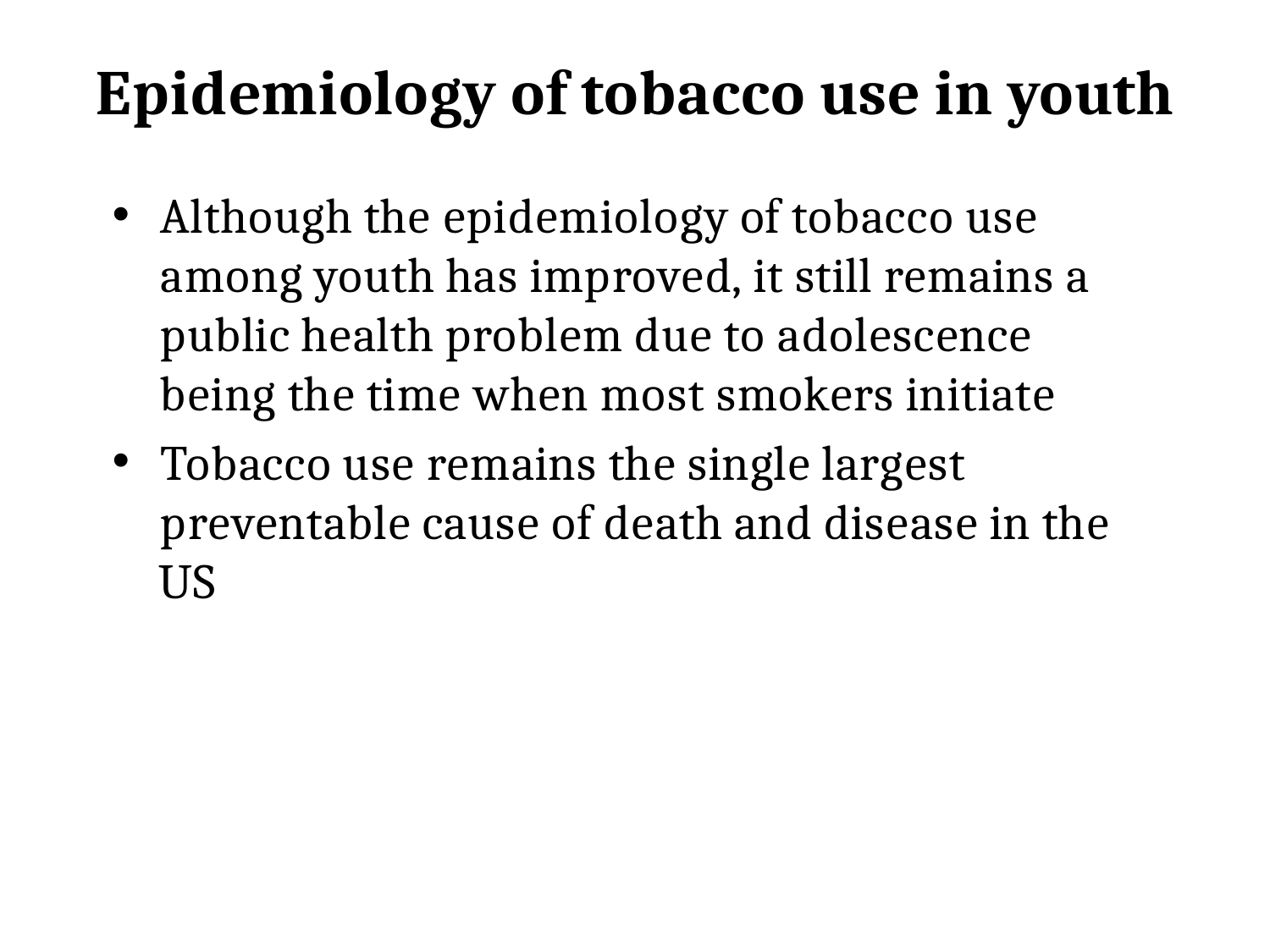

# Epidemiology of tobacco use in youth
Although the epidemiology of tobacco use among youth has improved, it still remains a public health problem due to adolescence being the time when most smokers initiate
Tobacco use remains the single largest preventable cause of death and disease in the US